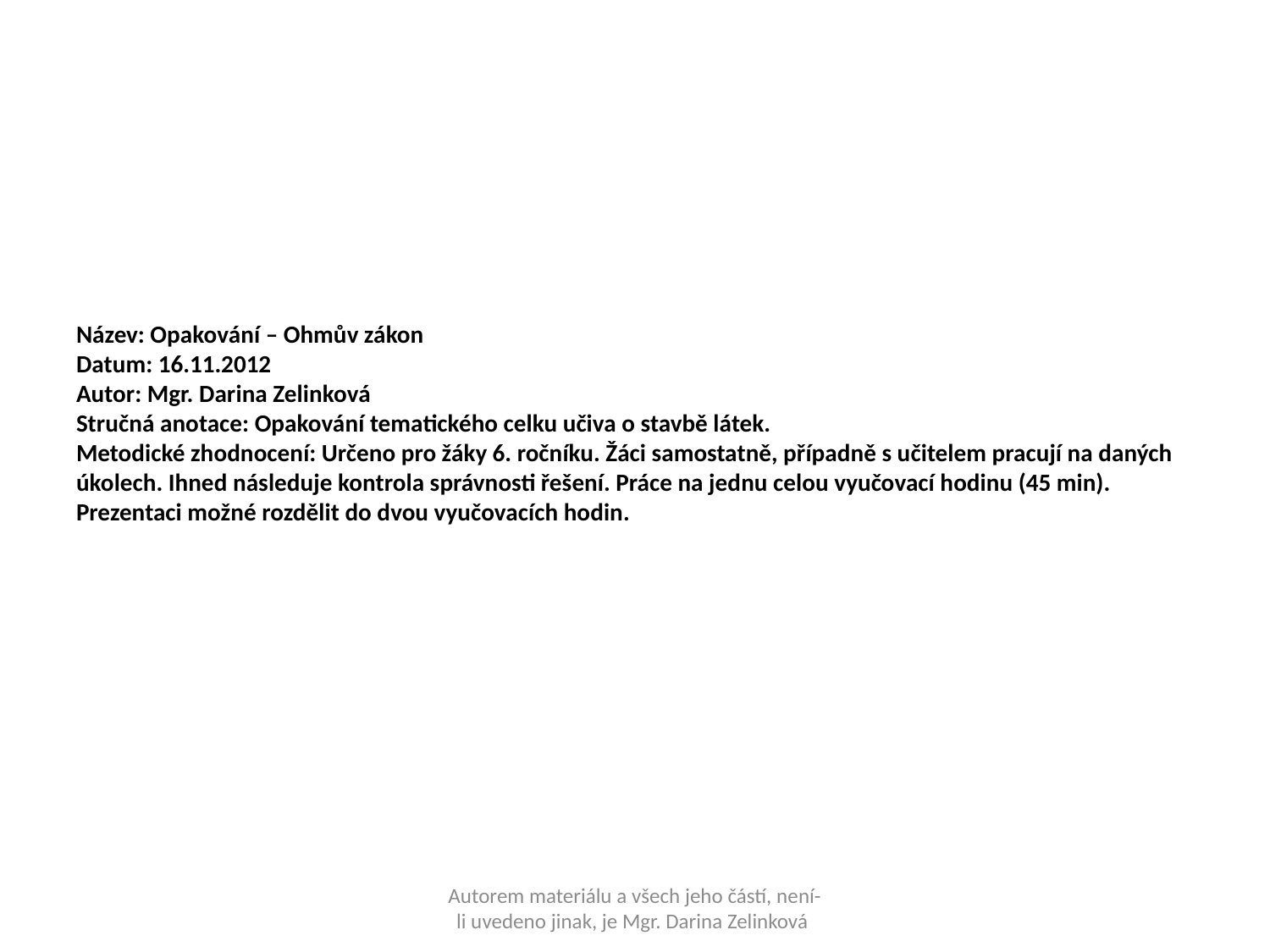

# Název: Opakování – Ohmův zákon Datum: 16.11.2012 Autor: Mgr. Darina Zelinková Stručná anotace: Opakování tematického celku učiva o stavbě látek. Metodické zhodnocení: Určeno pro žáky 6. ročníku. Žáci samostatně, případně s učitelem pracují na daných úkolech. Ihned následuje kontrola správnosti řešení. Práce na jednu celou vyučovací hodinu (45 min). Prezentaci možné rozdělit do dvou vyučovacích hodin.
Autorem materiálu a všech jeho částí, není-li uvedeno jinak, je Mgr. Darina Zelinková